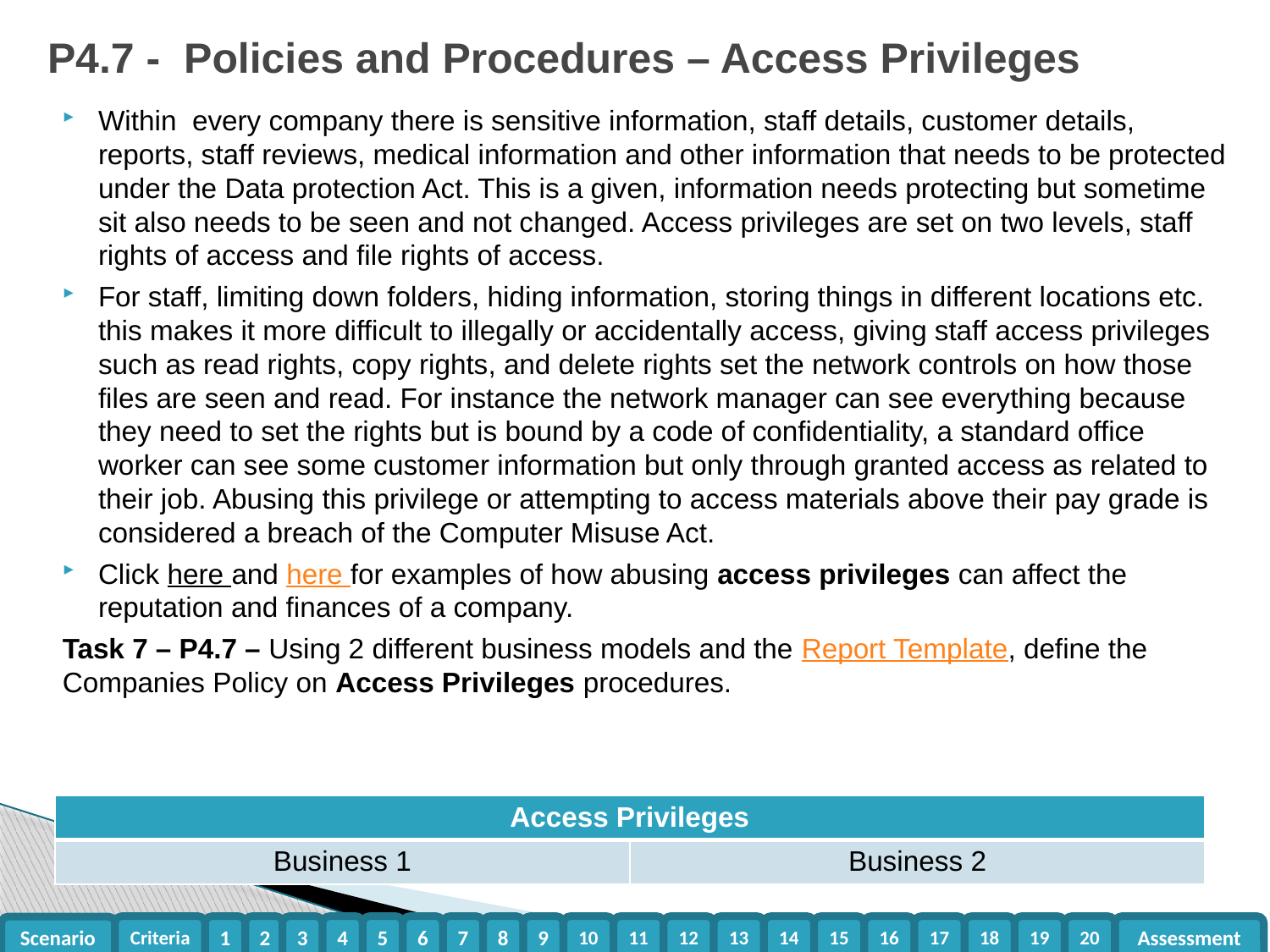

# P4.7 -  Policies and Procedures – Access Privileges
Within  every company there is sensitive information, staff details, customer details, reports, staff reviews, medical information and other information that needs to be protected under the Data protection Act. This is a given, information needs protecting but sometime sit also needs to be seen and not changed. Access privileges are set on two levels, staff rights of access and file rights of access.
For staff, limiting down folders, hiding information, storing things in different locations etc. this makes it more difficult to illegally or accidentally access, giving staff access privileges such as read rights, copy rights, and delete rights set the network controls on how those files are seen and read. For instance the network manager can see everything because they need to set the rights but is bound by a code of confidentiality, a standard office worker can see some customer information but only through granted access as related to their job. Abusing this privilege or attempting to access materials above their pay grade is considered a breach of the Computer Misuse Act.
Click here and here for examples of how abusing access privileges can affect the reputation and finances of a company.
Task 7 – P4.7 – Using 2 different business models and the Report Template, define the Companies Policy on Access Privileges procedures.
| Access Privileges |  |
| --- | --- |
| Business 1 | Business 2 |